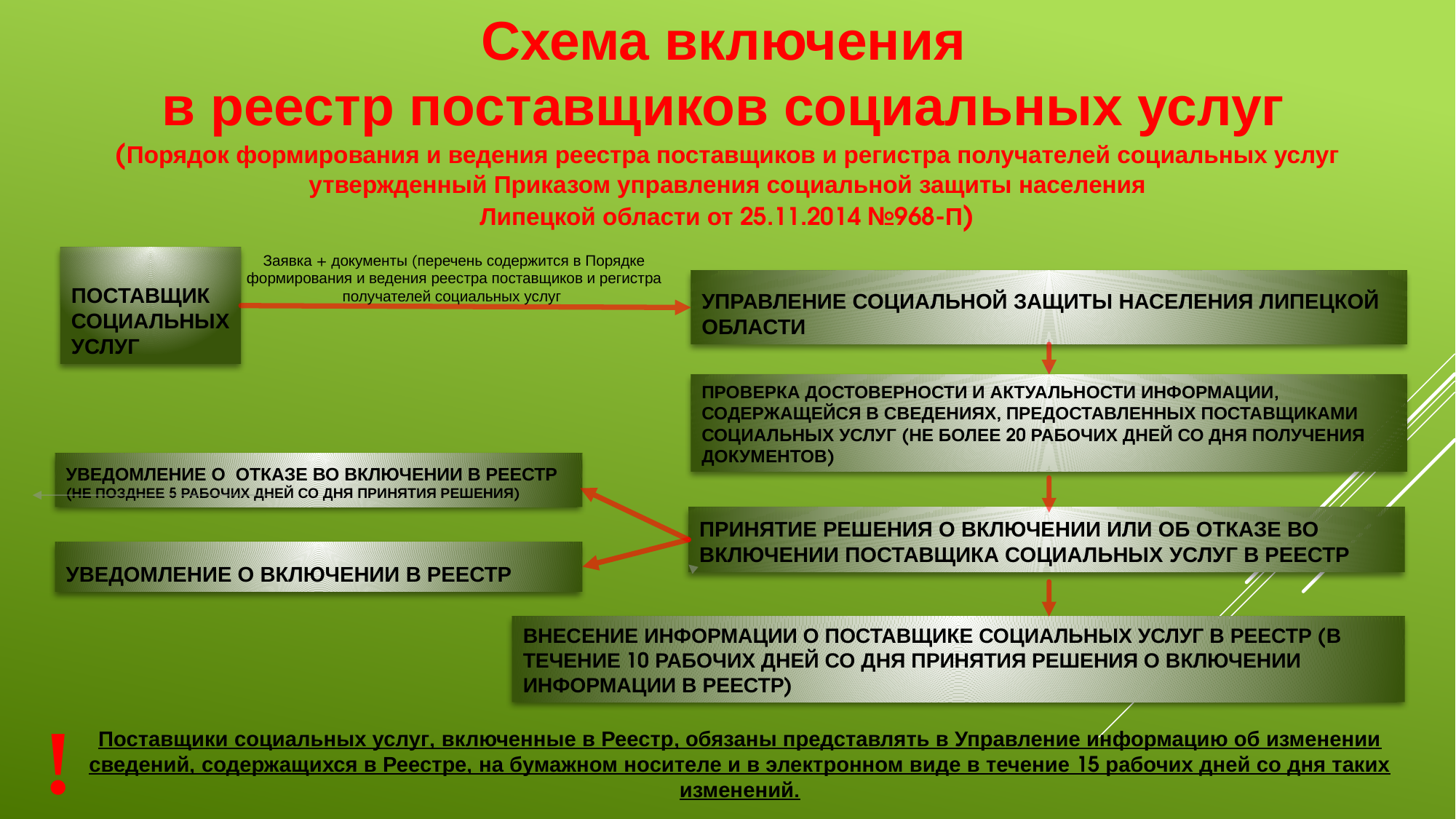

Схема включения
в реестр поставщиков социальных услуг
(Порядок формирования и ведения реестра поставщиков и регистра получателей социальных услуг
утвержденный Приказом управления социальной защиты населения
Липецкой области от 25.11.2014 №968-П)
Заявка + документы (перечень содержится в Порядке формирования и ведения реестра поставщиков и регистра получателей социальных услуг
# Поставщик социальных услуг
Управление социальной защиты населения липецкой области
проверка достоверности и актуальности информации, содержащейся в сведениях, предоставленных поставщиками социальных услуг (не более 20 рабочих дней со дня получения документов)
Уведомление о  отказе во включении в реестр (не позднее 5 рабочих дней со дня принятия решения)
Принятие решения о включении или об отказе во включении поставщика социальных услуг в реестр
Уведомление о включении в реестр
Внесение информации о поставщике социальных услуг в реестр (в течение 10 рабочих дней со дня принятия решения о включении информации в реестр)
!
Поставщики социальных услуг, включенные в Реестр, обязаны представлять в Управление информацию об изменении сведений, содержащихся в Реестре, на бумажном носителе и в электронном виде в течение 15 рабочих дней со дня таких изменений.